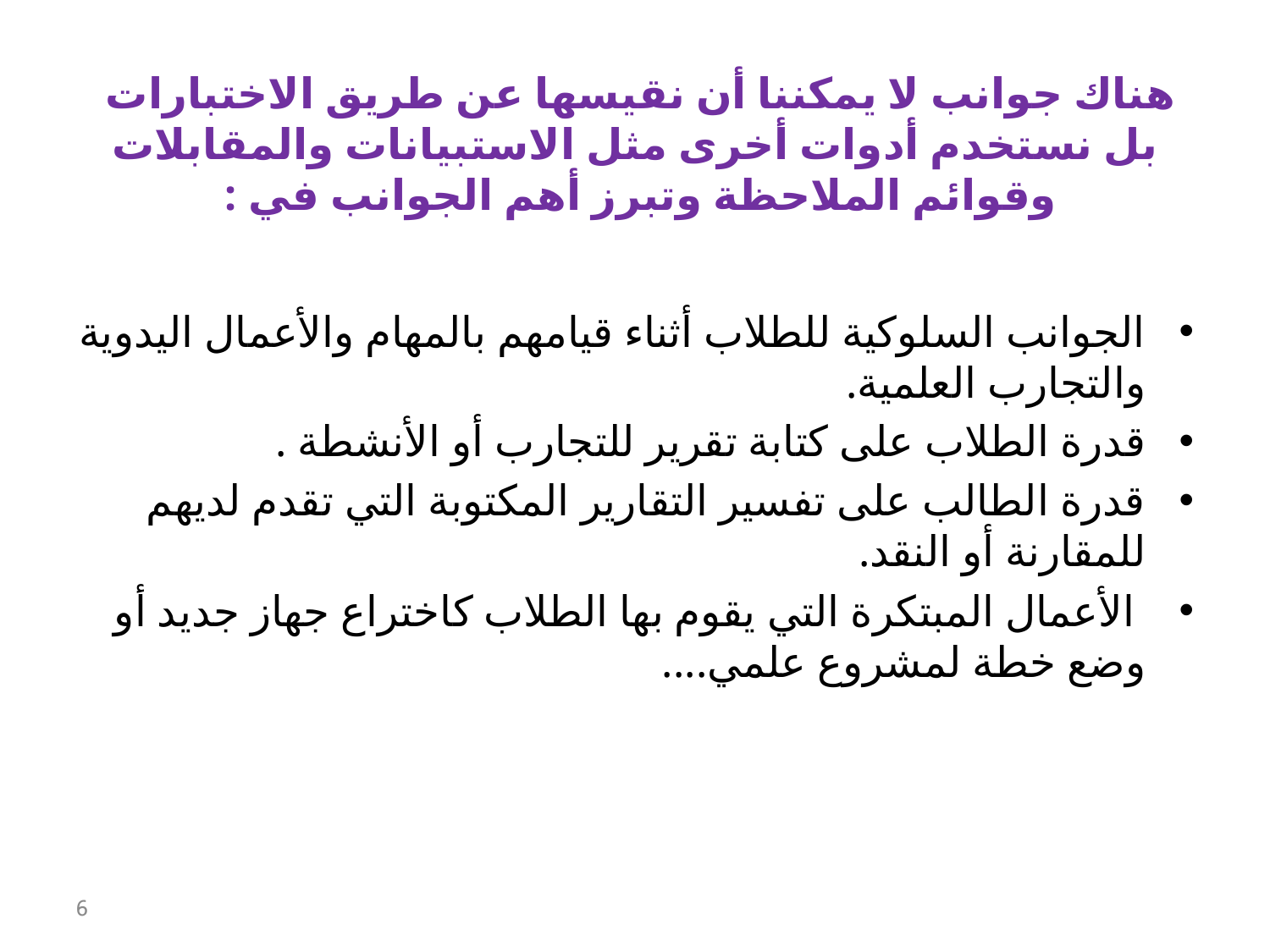

# هناك جوانب لا يمكننا أن نقيسها عن طريق الاختبارات بل نستخدم أدوات أخرى مثل الاستبيانات والمقابلات وقوائم الملاحظة وتبرز أهم الجوانب في :

الجوانب السلوكية للطلاب أثناء قيامهم بالمهام والأعمال اليدوية والتجارب العلمية.
قدرة الطلاب على كتابة تقرير للتجارب أو الأنشطة .
قدرة الطالب على تفسير التقارير المكتوبة التي تقدم لديهم للمقارنة أو النقد.
 الأعمال المبتكرة التي يقوم بها الطلاب كاختراع جهاز جديد أو وضع خطة لمشروع علمي....
6